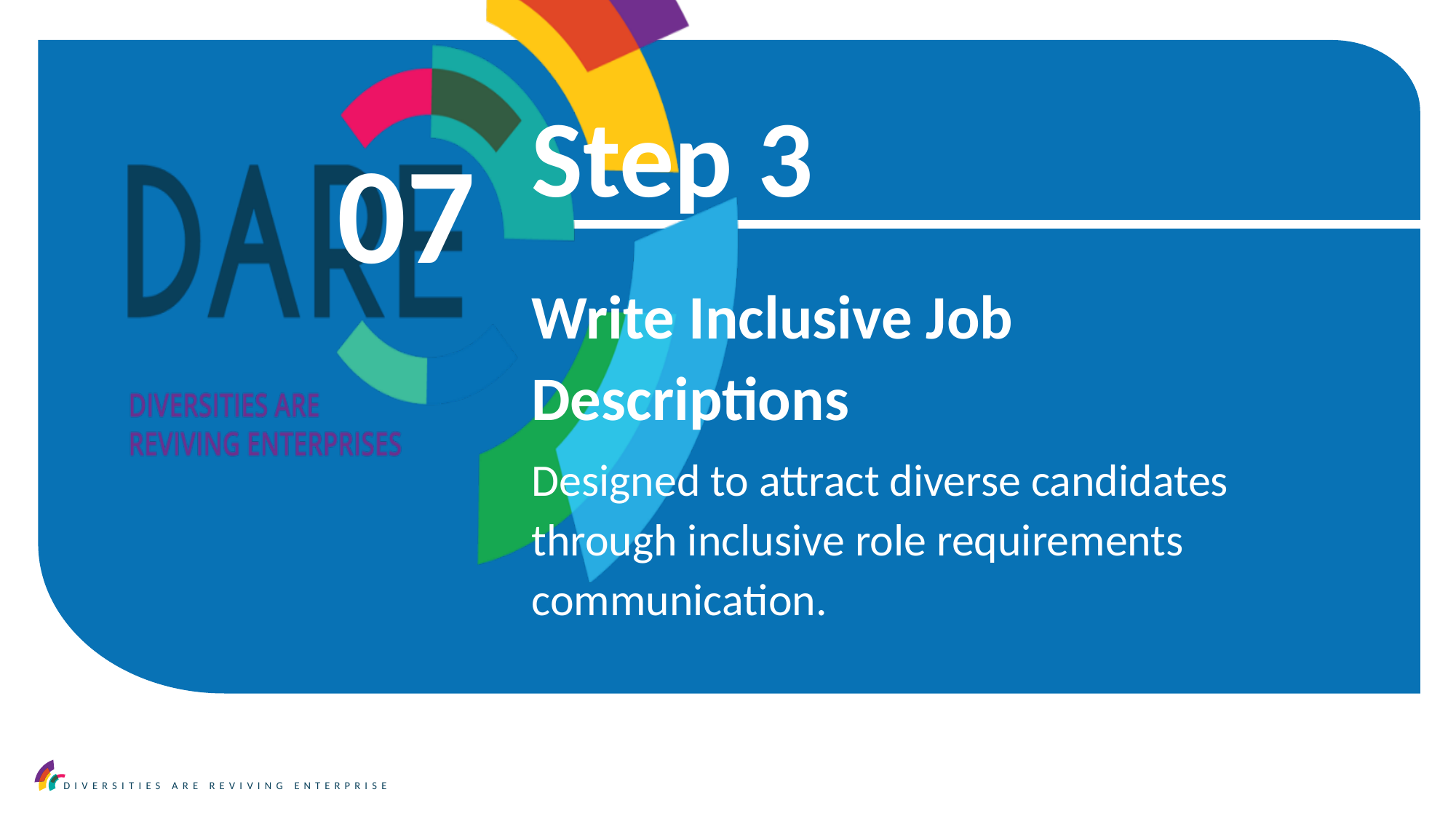

Step 3
07
Write Inclusive Job Descriptions
Designed to attract diverse candidates through inclusive role requirements communication.